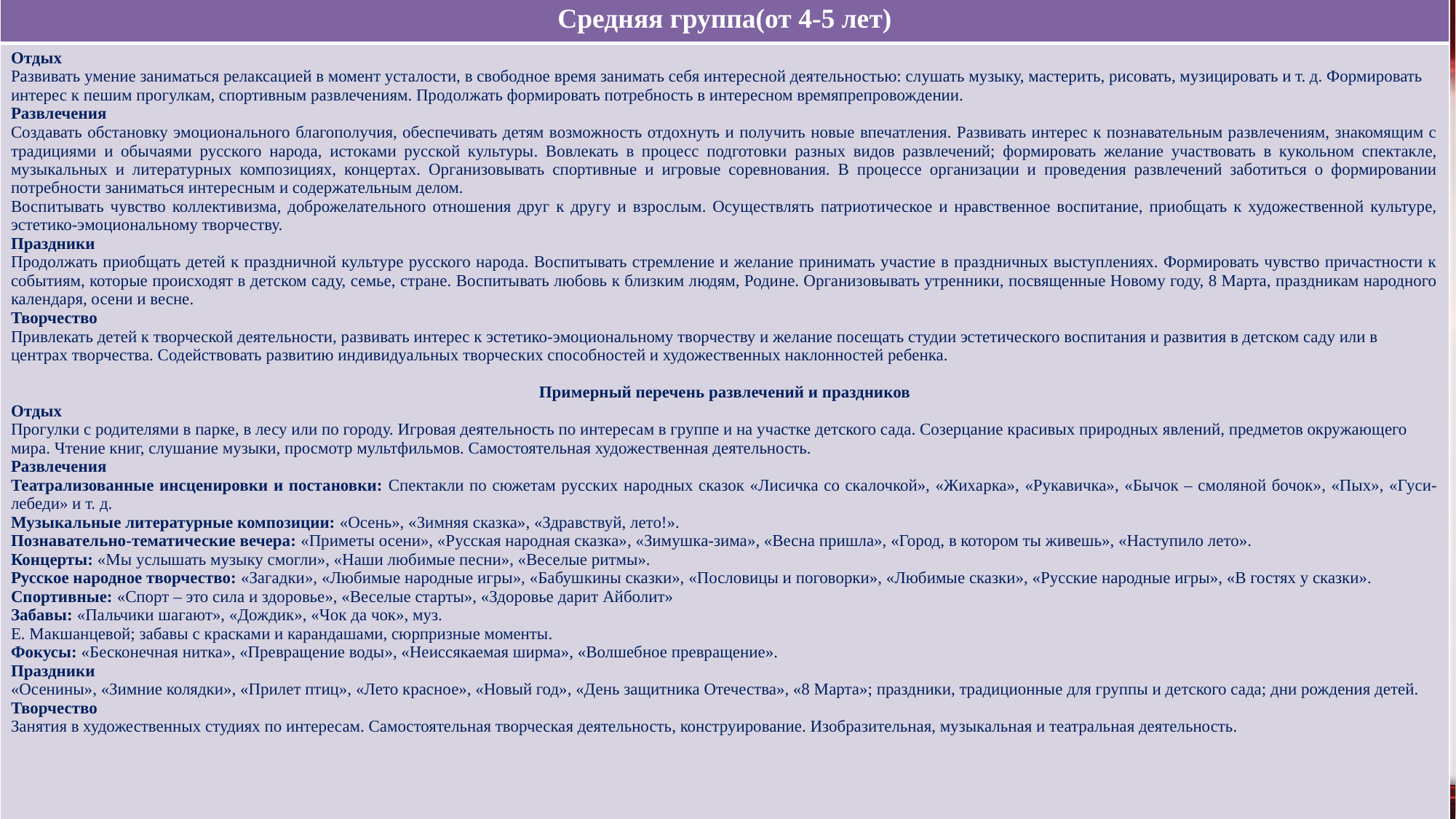

| Средняя группа(от 4-5 лет) |
| --- |
| Отдых Развивать умение заниматься релаксацией в момент усталости, в свободное время занимать себя интересной деятельностью: слушать музыку, мастерить, рисовать, музицировать и т. д. Формировать интерес к пешим прогулкам, спортивным развлечениям. Продолжать формировать потребность в интересном времяпрепровождении. Развлечения Создавать обстановку эмоционального благополучия, обеспечивать детям возможность отдохнуть и получить новые впечатления. Развивать интерес к познавательным развлечениям, знакомящим с традициями и обычаями русского народа, истоками русской культуры. Вовлекать в процесс подготовки разных видов развлечений; формировать желание участвовать в кукольном спектакле, музыкальных и литературных композициях, концертах. Организовывать спортивные и игровые соревнования. В процессе организации и проведения развлечений заботиться о формировании потребности заниматься интересным и содержательным делом. Воспитывать чувство коллективизма, доброжелательного отношения друг к другу и взрослым. Осуществлять патриотическое и нравственное воспитание, приобщать к художественной культуре, эстетико-эмоциональному творчеству. Праздники Продолжать приобщать детей к праздничной культуре русского народа. Воспитывать стремление и желание принимать участие в праздничных выступлениях. Формировать чувство причастности к событиям, которые происходят в детском саду, семье, стране. Воспитывать любовь к близким людям, Родине. Организовывать утренники, посвященные Новому году, 8 Марта, праздникам народного календаря, осени и весне. Творчество Привлекать детей к творческой деятельности, развивать интерес к эстетико-эмоциональному творчеству и желание посещать студии эстетического воспитания и развития в детском саду или в центрах творчества. Содействовать развитию индивидуальных творческих способностей и художественных наклонностей ребенка.   Примерный перечень развлечений и праздников Отдых Прогулки с родителями в парке, в лесу или по городу. Игровая деятельность по интересам в группе и на участке детского сада. Созерцание красивых природных явлений, предметов окружающего мира. Чтение книг, слушание музыки, просмотр мультфильмов. Самостоятельная художественная деятельность. Развлечения Театрализованные инсценировки и постановки: Спектакли по сюжетам русских народных сказок «Лисичка со скалочкой», «Жихарка», «Рукавичка», «Бычок – смоляной бочок», «Пых», «Гуси-лебеди» и т. д. Музыкальные литературные композиции: «Осень», «Зимняя сказка», «Здравствуй, лето!». Познавательно-тематические вечера: «Приметы осени», «Русская народная сказка», «Зимушка-зима», «Весна пришла», «Город, в котором ты живешь», «Наступило лето». Концерты: «Мы услышать музыку смогли», «Наши любимые песни», «Веселые ритмы». Русское народное творчество: «Загадки», «Любимые народные игры», «Бабушкины сказки», «Пословицы и поговорки», «Любимые сказки», «Русские народные игры», «В гостях у сказки». Спортивные: «Спорт – это сила и здоровье», «Веселые старты», «Здоровье дарит Айболит» Забавы: «Пальчики шагают», «Дождик», «Чок да чок», муз. Е. Макшанцевой; забавы с красками и карандашами, сюрпризные моменты. Фокусы: «Бесконечная нитка», «Превращение воды», «Неиссякаемая ширма», «Волшебное превращение». Праздники «Осенины», «Зимние колядки», «Прилет птиц», «Лето красное», «Новый год», «День защитника Отечества», «8 Марта»; праздники, традиционные для группы и детского сада; дни рождения детей. Творчество Занятия в художественных студиях по интересам. Самостоятельная творческая деятельность, конструирование. Изобразительная, музыкальная и театральная деятельность. |